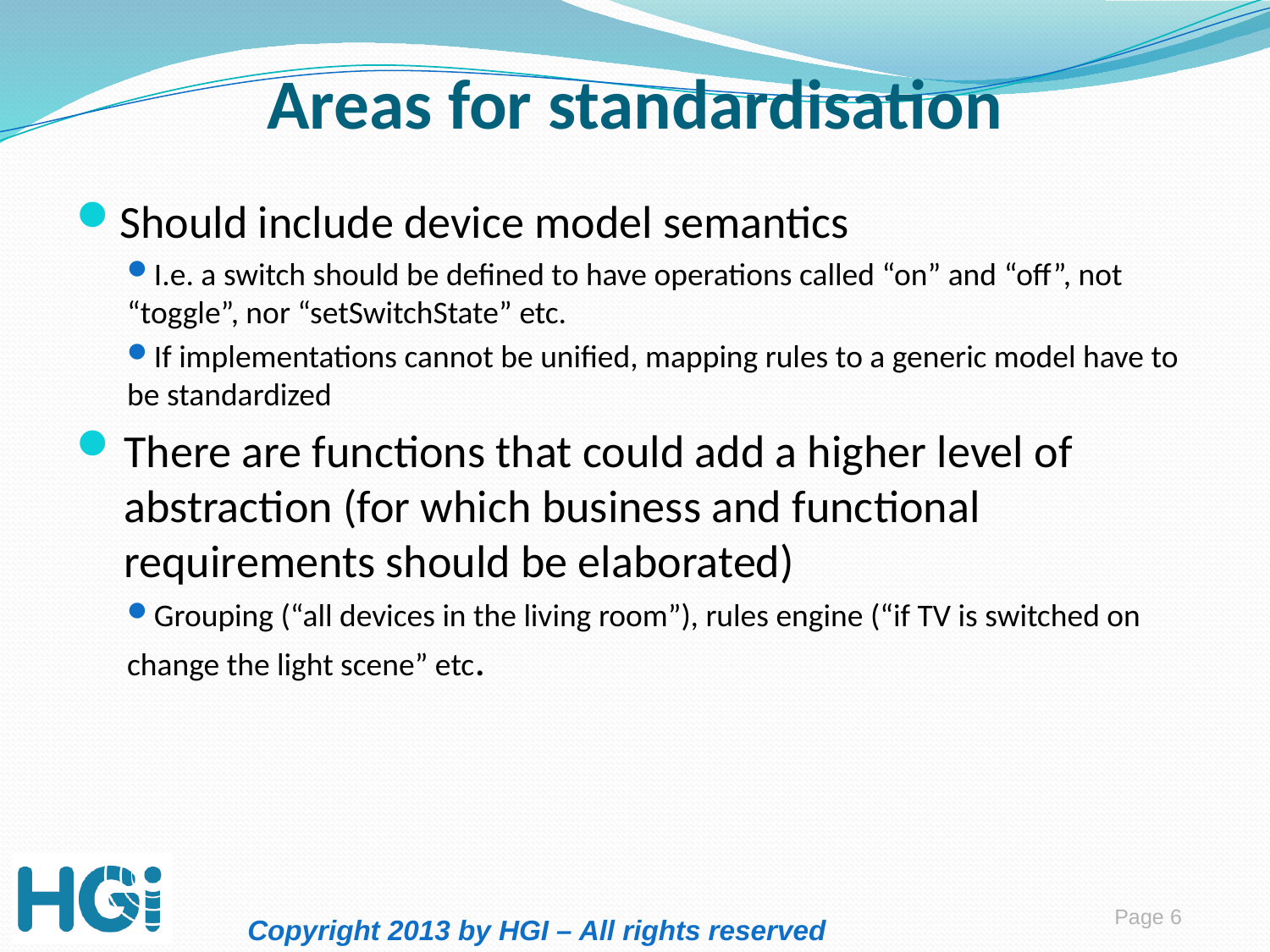

# Areas for standardisation
Should include device model semantics
I.e. a switch should be defined to have operations called “on” and “off”, not “toggle”, nor “setSwitchState” etc.
If implementations cannot be unified, mapping rules to a generic model have to be standardized
There are functions that could add a higher level of abstraction (for which business and functional requirements should be elaborated)
Grouping (“all devices in the living room”), rules engine (“if TV is switched on change the light scene” etc.

Page 6